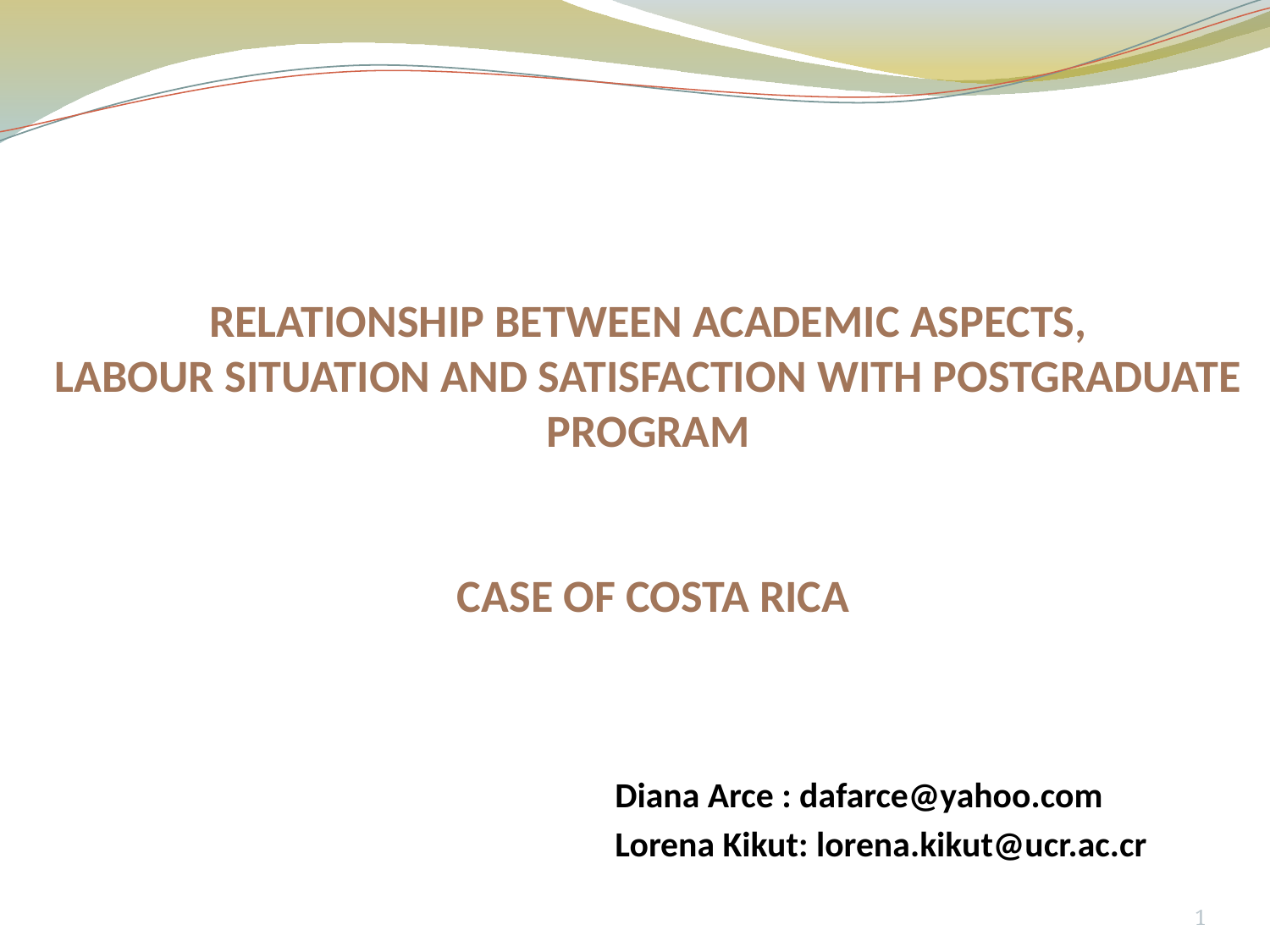

# Relationship Between Academic Aspects, Labour Situation and Satisfaction with Postgraduate Program Case of Costa Rica
Diana Arce : dafarce@yahoo.com
Lorena Kikut: lorena.kikut@ucr.ac.cr
1